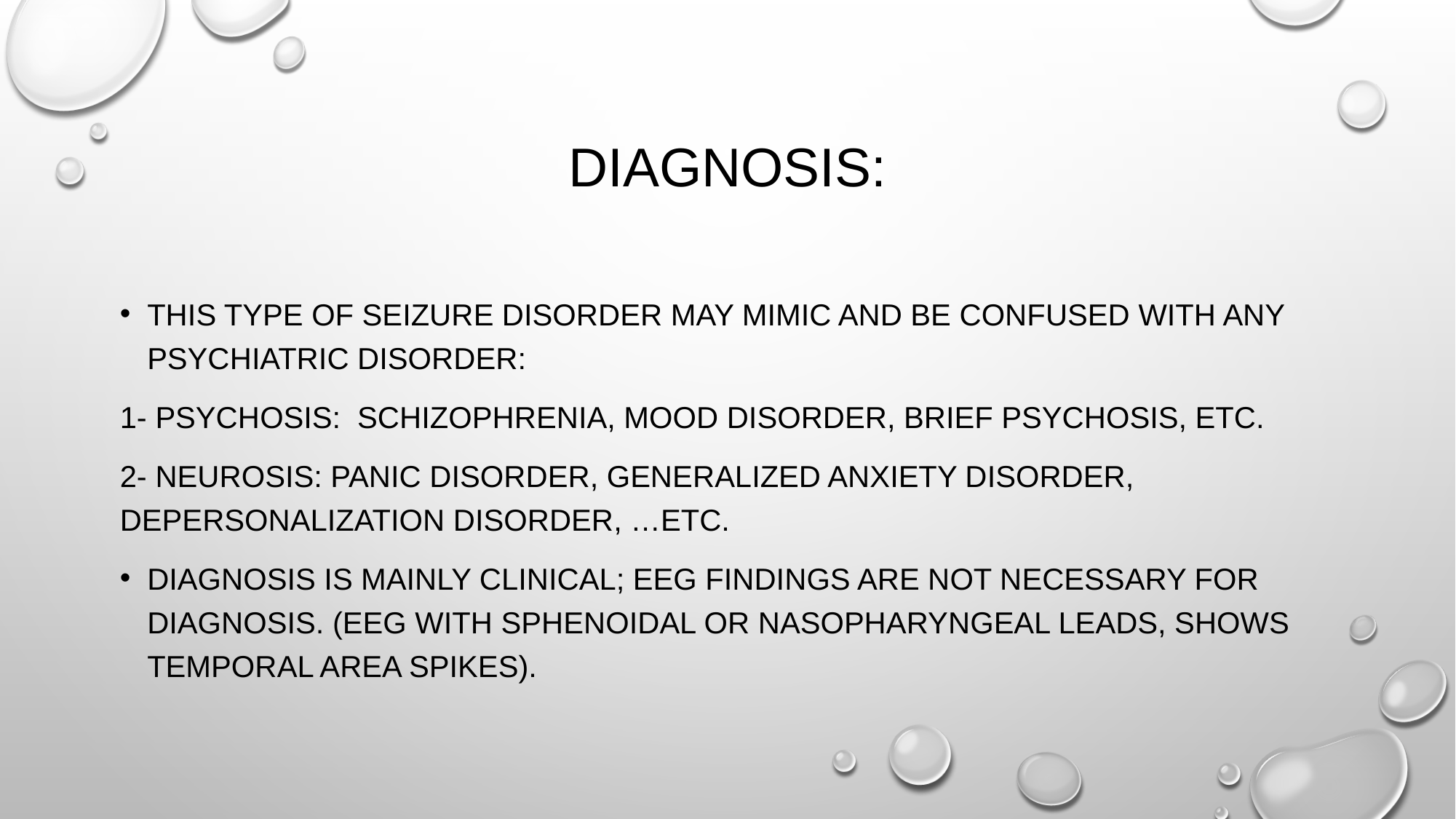

# Diagnosis:
This type of seizure disorder may mimic and be confused with any psychiatric disorder:
1- Psychosis:  schizophrenia, mood disorder, brief psychosis, etc.
2- Neurosis: panic disorder, generalized anxiety disorder, depersonalization disorder, …etc.
Diagnosis is mainly clinical; EEG findings are not necessary for diagnosis. (EEG with sphenoidal or nasopharyngeal leads, shows temporal area spikes).